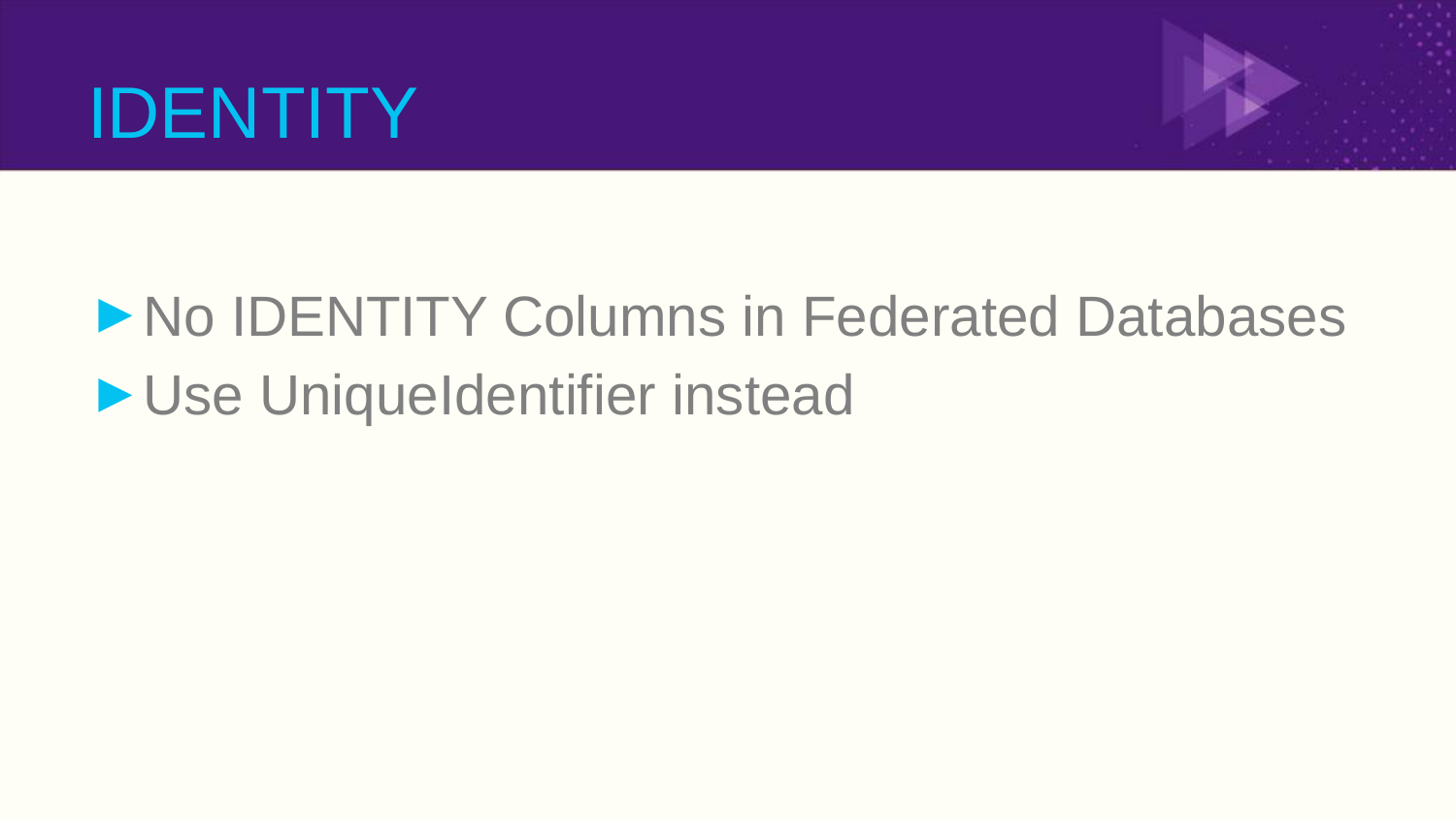

# IDENTITY
No IDENTITY Columns in Federated Databases
Use UniqueIdentifier instead